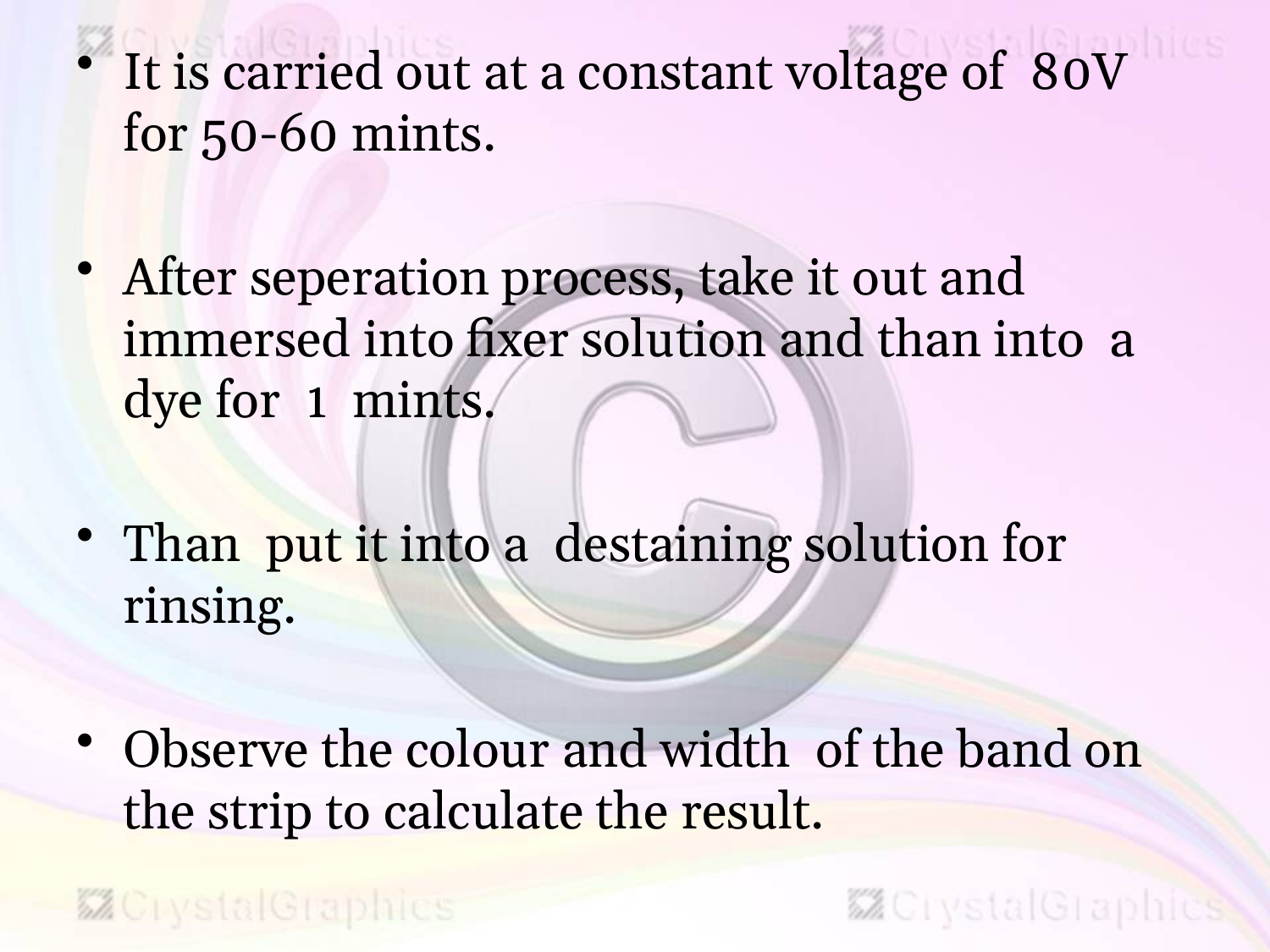

It is carried out at a constant voltage of  80V  for 50-60 mints.

After seperation process, take it out and  immersed into fixer solution and than into  a dye for  1  mints.

Than  put it into a  destaining solution for rinsing.

Observe the colour and width  of the band on the strip to calculate the result.